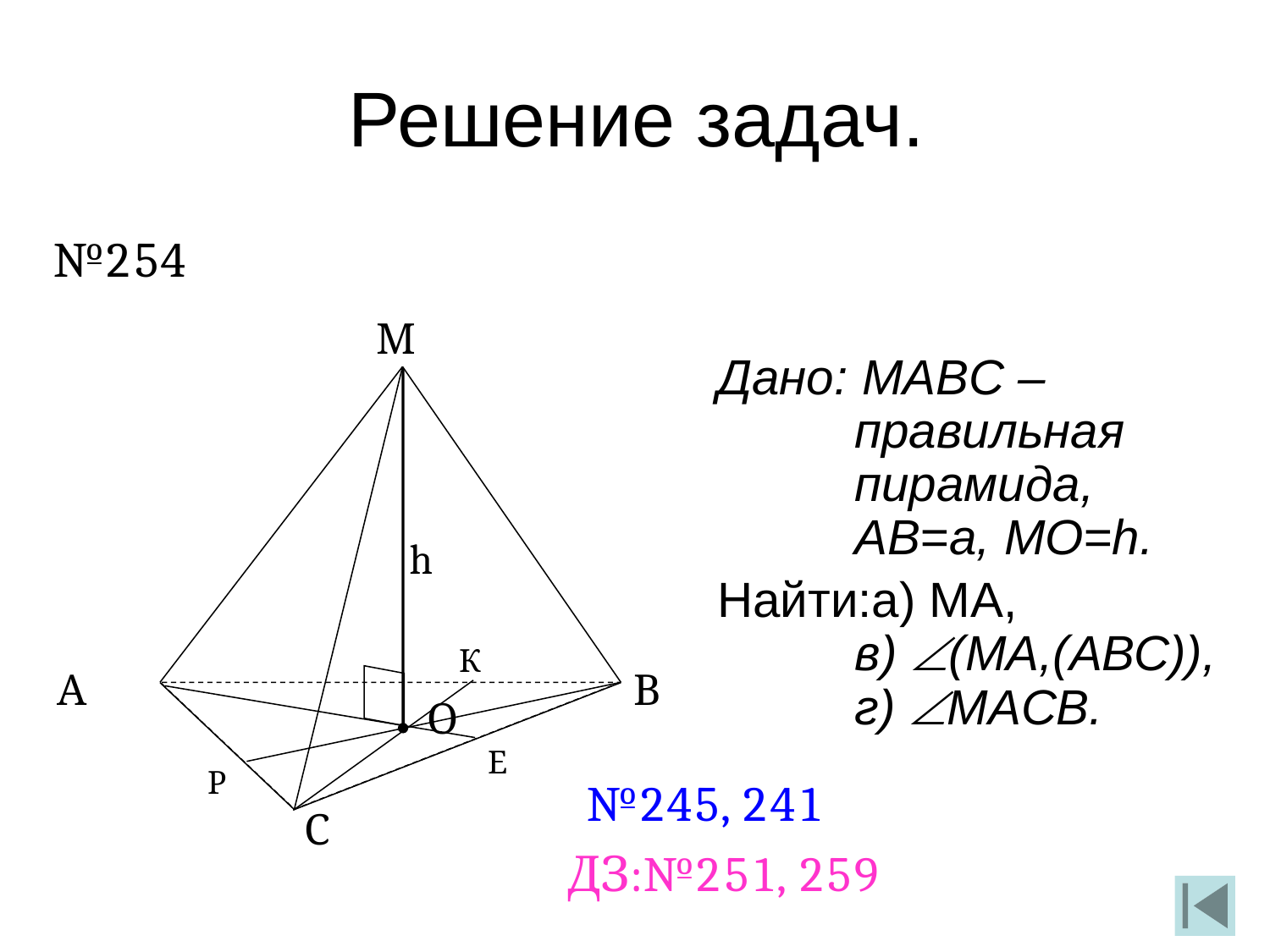

Решение задач.
№254
М
А
В

С

h

О
Дано: MABC – правильная пирамида, АВ=a, MO=h.
Найти:а) МА,
в) ∠(МА,(АВС)),
г) ∠MACB.

К

Е
Р
№245, 241
ДЗ:№251, 259